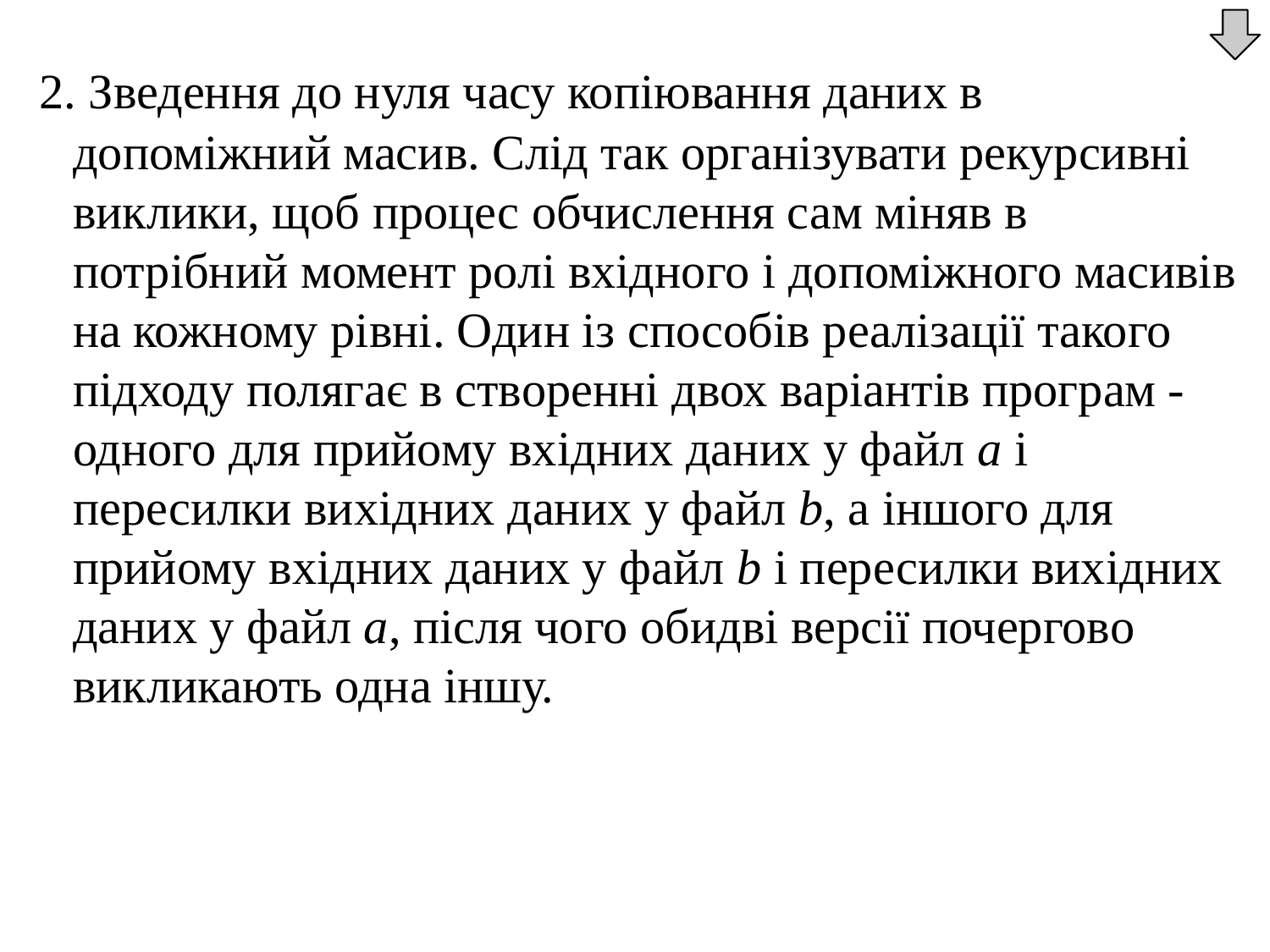

2. Зведення до нуля часу копіювання даних в допоміжний масив. Слід так організувати рекурсивні виклики, щоб процес обчислення сам міняв в потрібний момент ролі вхідного і допоміжного масивів на кожному рівні. Один із способів реалізації такого підходу полягає в створенні двох варіантів програм - одного для прийому вхідних даних у файл а і пересилки вихідних даних у файл b, а іншого для прийому вхідних даних у файл b і пересилки вихідних даних у файл а, після чого обидві версії почергово викликають одна іншу.